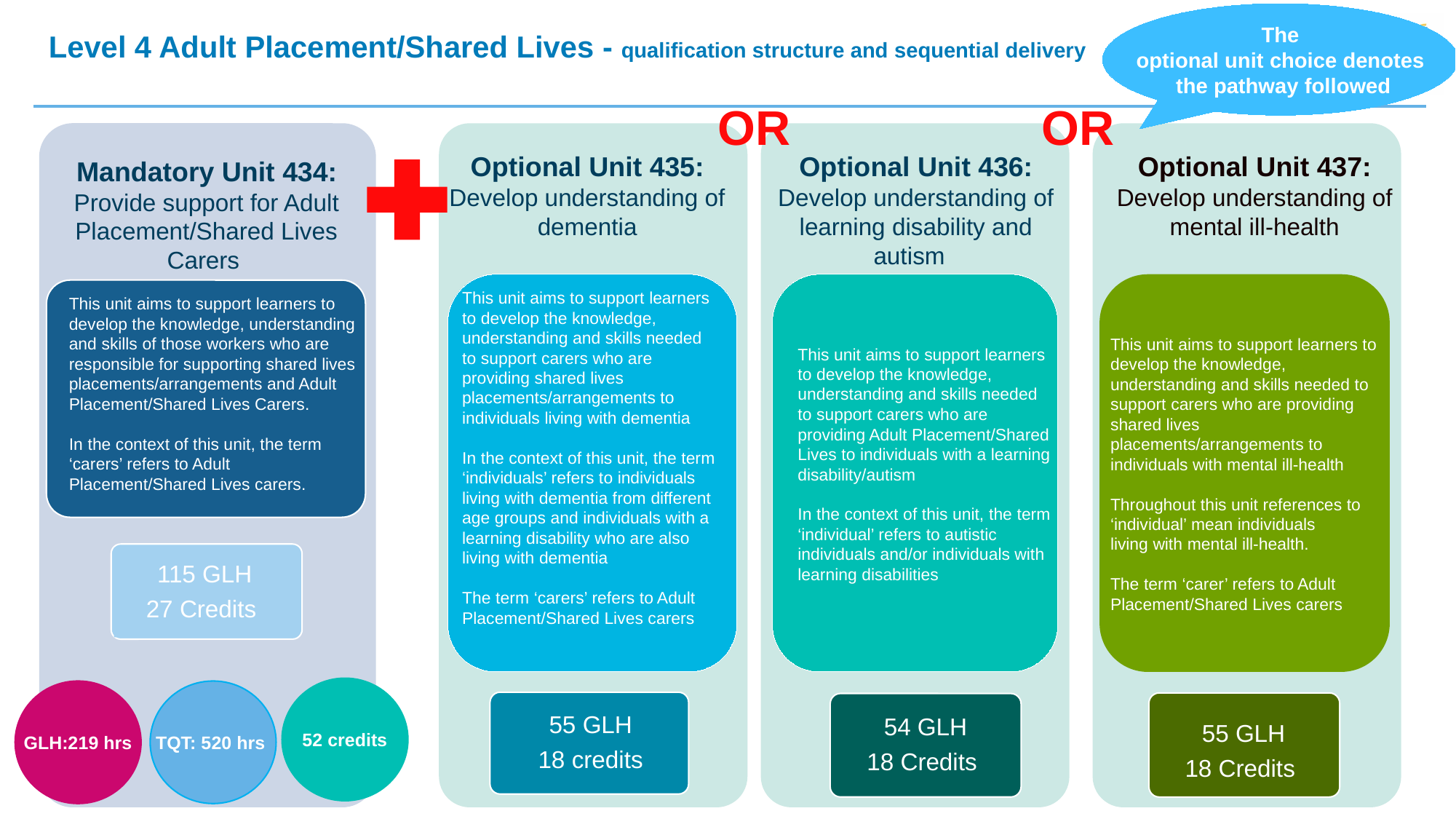

The
optional unit choice denotes
 the pathway followed
Level 4 Adult Placement/Shared Lives - qualification structure and sequential delivery
OR
OR

55 GLH
18 credits

Optional Unit 435:
Develop understanding of dementia
Optional Unit 436:
Develop understanding of learning disability and autism
Optional Unit 437: Develop understanding of mental ill-health

Mandatory Unit 434: Provide support for Adult Placement/Shared Lives Carers

This unit aims to support learners to develop the knowledge,
understanding and skills needed to support carers who are  providing shared lives placements/arrangements to individuals living with dementia

In the context of this unit, the term ‘individuals’ refers to individuals living with dementia from different age groups and individuals with a learning disability who are also living with dementia

The term ‘carers’ refers to Adult Placement/Shared Lives carers
This unit aims to support learners to develop the knowledge, understanding and skills of those workers who are responsible for supporting shared lives
placements/arrangements and Adult Placement/Shared Lives Carers.

In the context of this unit, the term ‘carers’ refers to Adult
Placement/Shared Lives carers.
This unit aims to support learners to develop the knowledge, understanding and skills needed to support carers who are providing shared lives placements/arrangements to individuals with mental ill-health

Throughout this unit references to ‘individual’ mean individuals
living with mental ill-health.

The term ‘carer’ refers to Adult Placement/Shared Lives carers

This unit aims to support learners to develop the knowledge, understanding and skills needed to support carers who are providing Adult Placement/Shared Lives to individuals with a learning disability/autism

In the context of this unit, the term ‘individual’ refers to autistic
individuals and/or individuals with learning disabilities

115 GLH
27 Credits
52 credits
GLH:219 hrs
TQT: 520 hrs

55 GLH
18 Credits

54 GLH
18 Credits